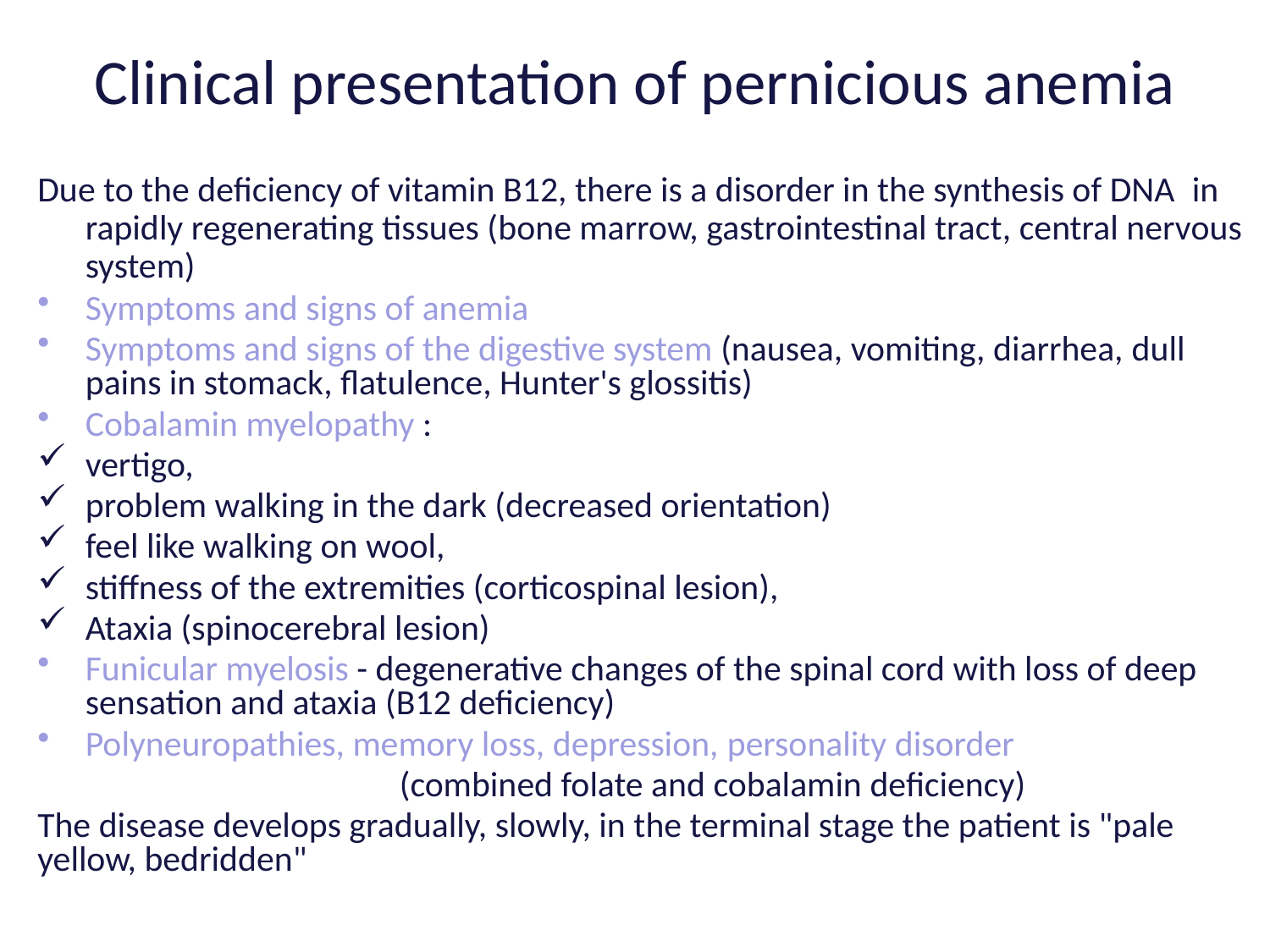

# Clinical presentation of pernicious anemia

Due to the deficiency of vitamin B12, there is a disorder in the synthesis of DNA  in rapidly regenerating tissues (bone marrow, gastrointestinal tract, central nervous system)
Symptoms and signs of anemia
Symptoms and signs of the digestive system (nausea, vomiting, diarrhea, dull pains in stomack, flatulence, Hunter's glossitis)
Cobalamin myelopathy :
vertigo,
problem walking in the dark (decreased orientation)
feel like walking on wool,
stiffness of the extremities (corticospinal lesion),
Ataxia (spinocerebral lesion)
Funicular myelosis - degenerative changes of the spinal cord with loss of deep sensation and ataxia (B12 deficiency)
Polyneuropathies, memory loss, depression, personality disorder
                                             (combined folate and cobalamin deficiency)
The disease develops gradually, slowly, in the terminal stage the patient is "pale yellow, bedridden"